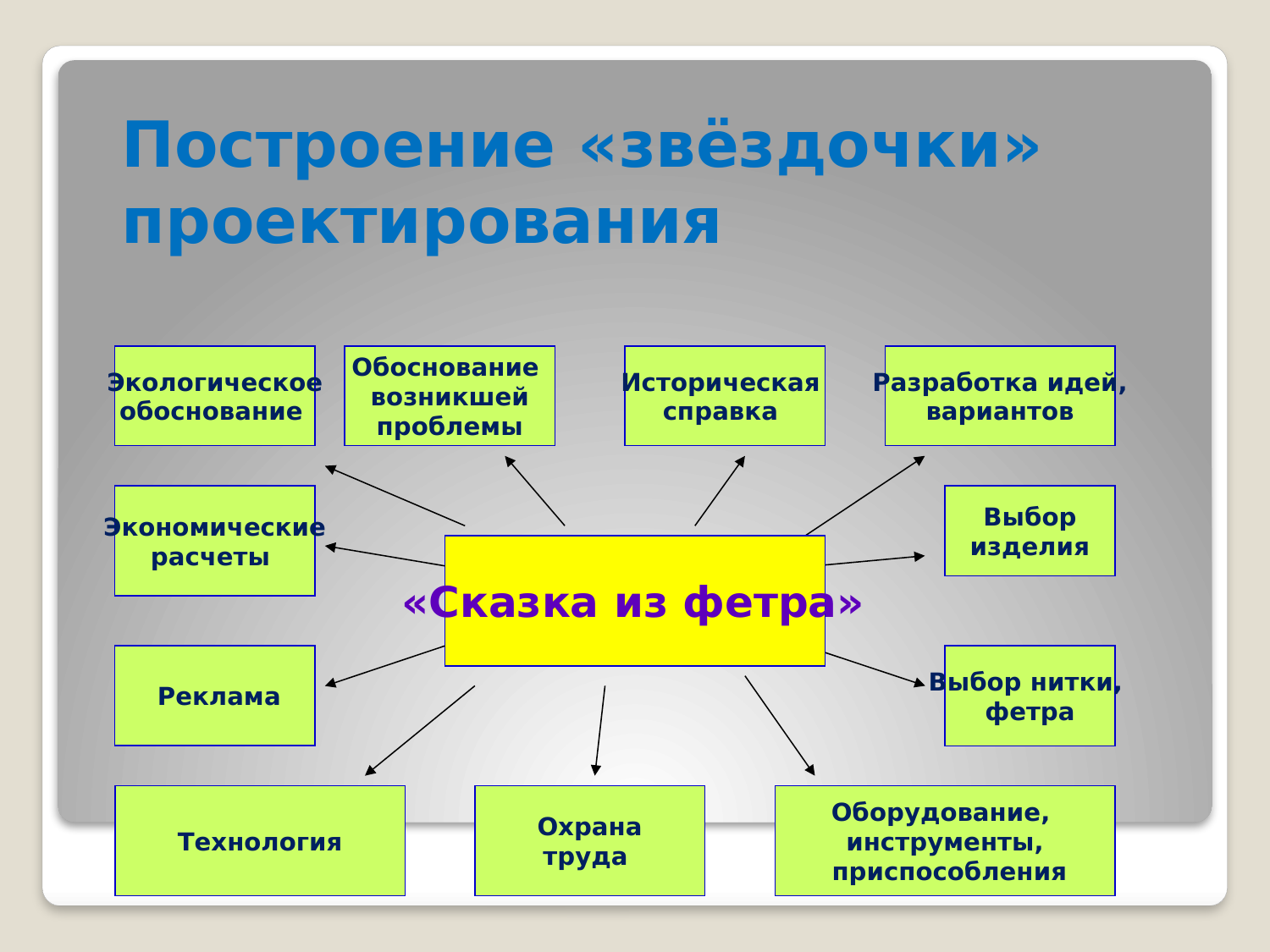

# Построение «звёздочки» проектирования
Экологическое
обоснование
Обоснование
возникшей
 проблемы
Историческая
справка
Разработка идей,
 вариантов

Экономические
расчеты
Выбор
изделия
 «Сказка из фетра»

 Реклама

Выбор нитки,
фетра

Охрана
труда
Оборудование,
инструменты,
 приспособления
Технология